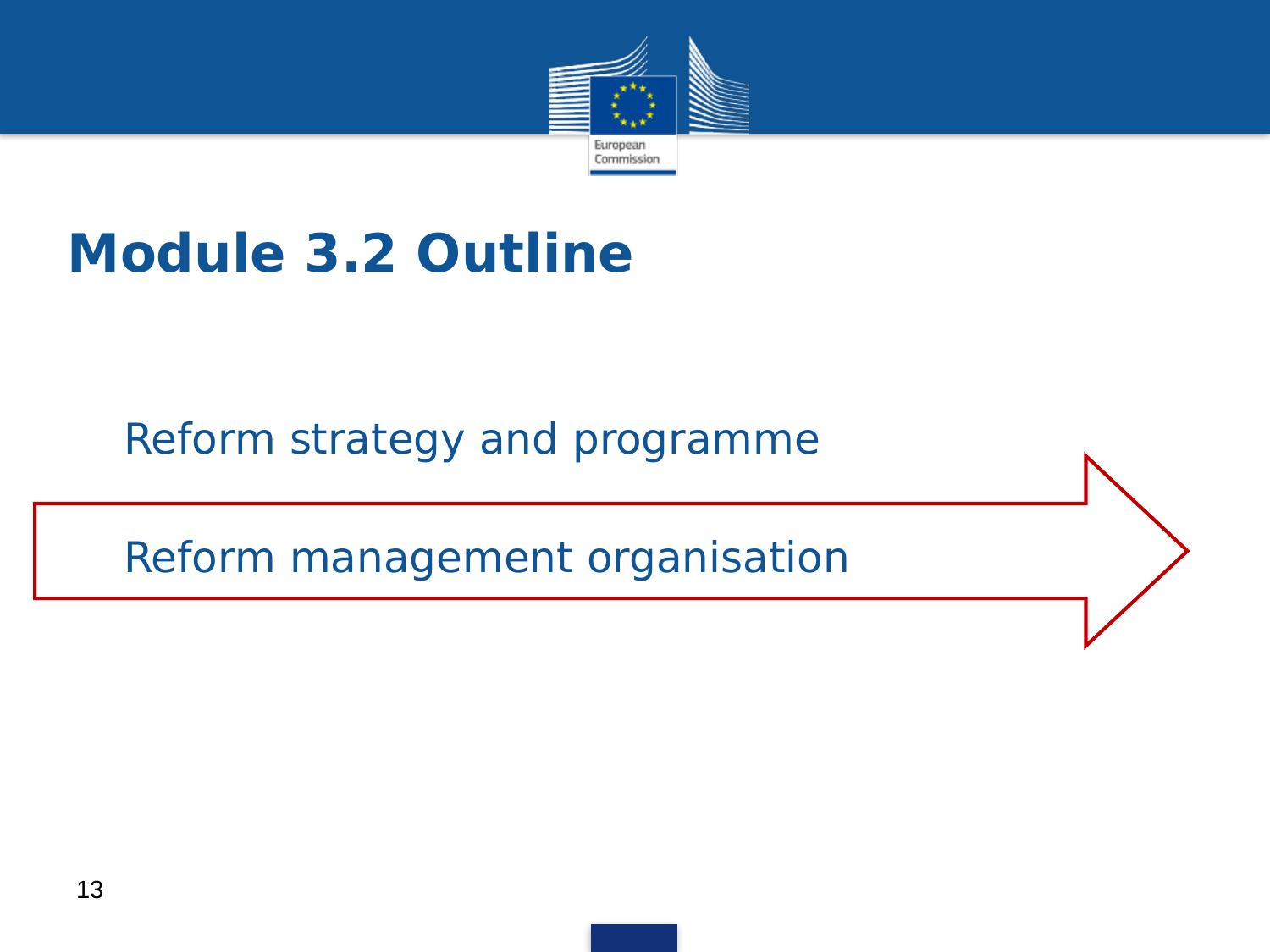

# Module 3.2 Outline

Reform strategy and programme

Reform management organisation

13